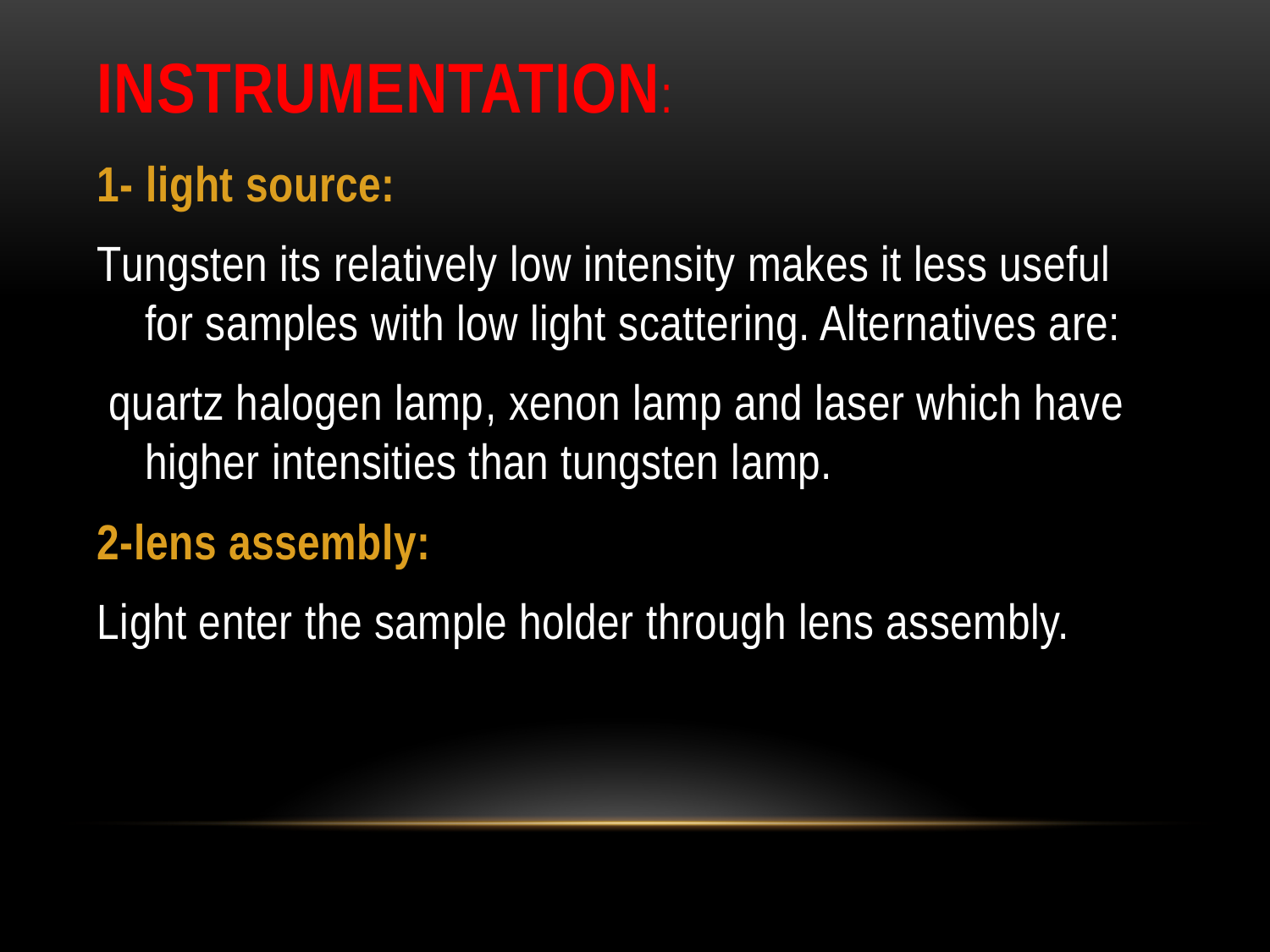

# Instrumentation:
1- light source:
Tungsten its relatively low intensity makes it less useful for samples with low light scattering. Alternatives are:
 quartz halogen lamp, xenon lamp and laser which have higher intensities than tungsten lamp.
2-lens assembly:
Light enter the sample holder through lens assembly.